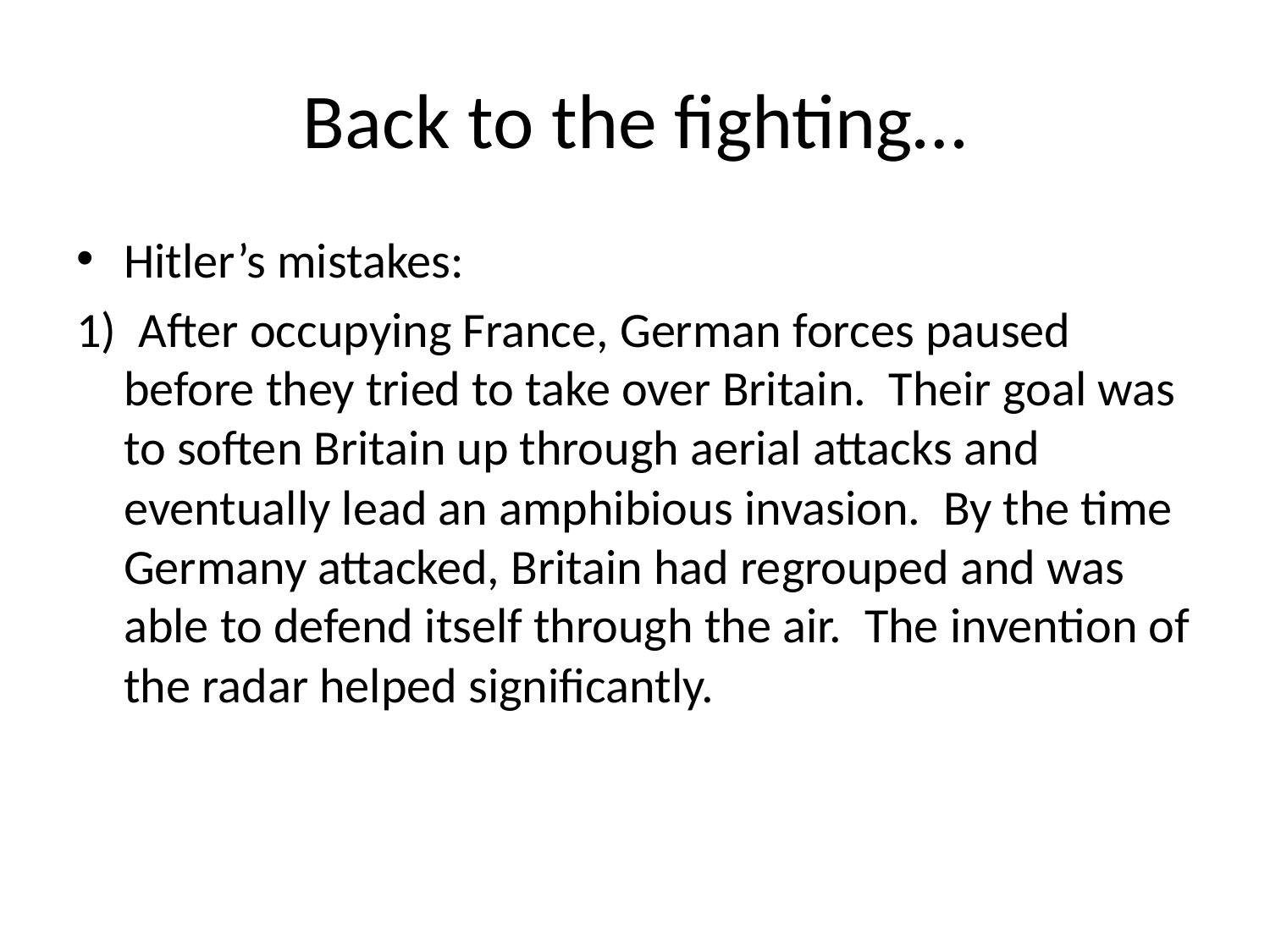

# Back to the fighting…
Hitler’s mistakes:
1)  After occupying France, German forces paused before they tried to take over Britain.  Their goal was to soften Britain up through aerial attacks and eventually lead an amphibious invasion.  By the time Germany attacked, Britain had regrouped and was able to defend itself through the air.  The invention of the radar helped significantly.